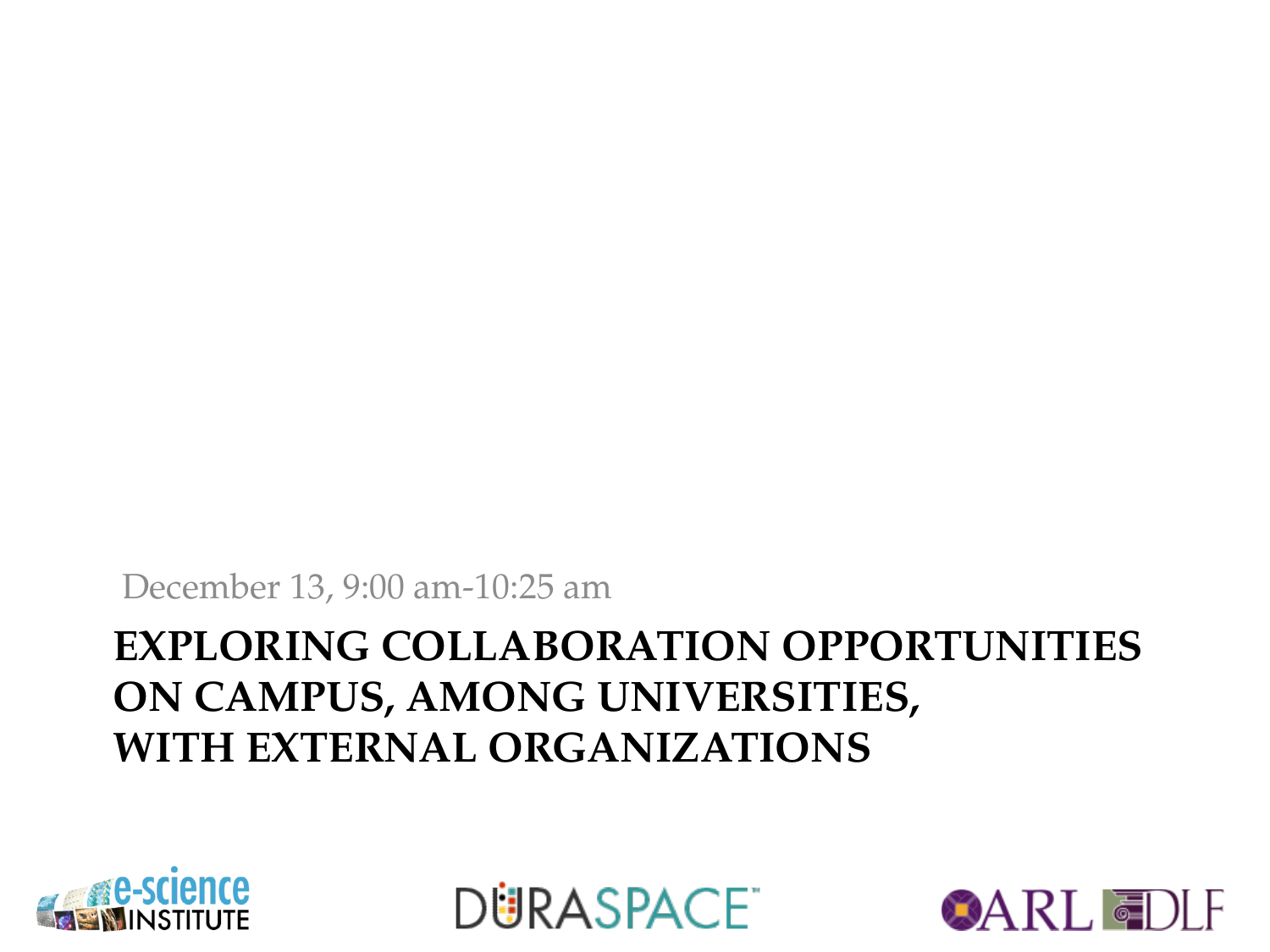

December 13, 9:00 am-10:25 am
# Exploring Collaboration opportunities on campus, among universities, with external organizations